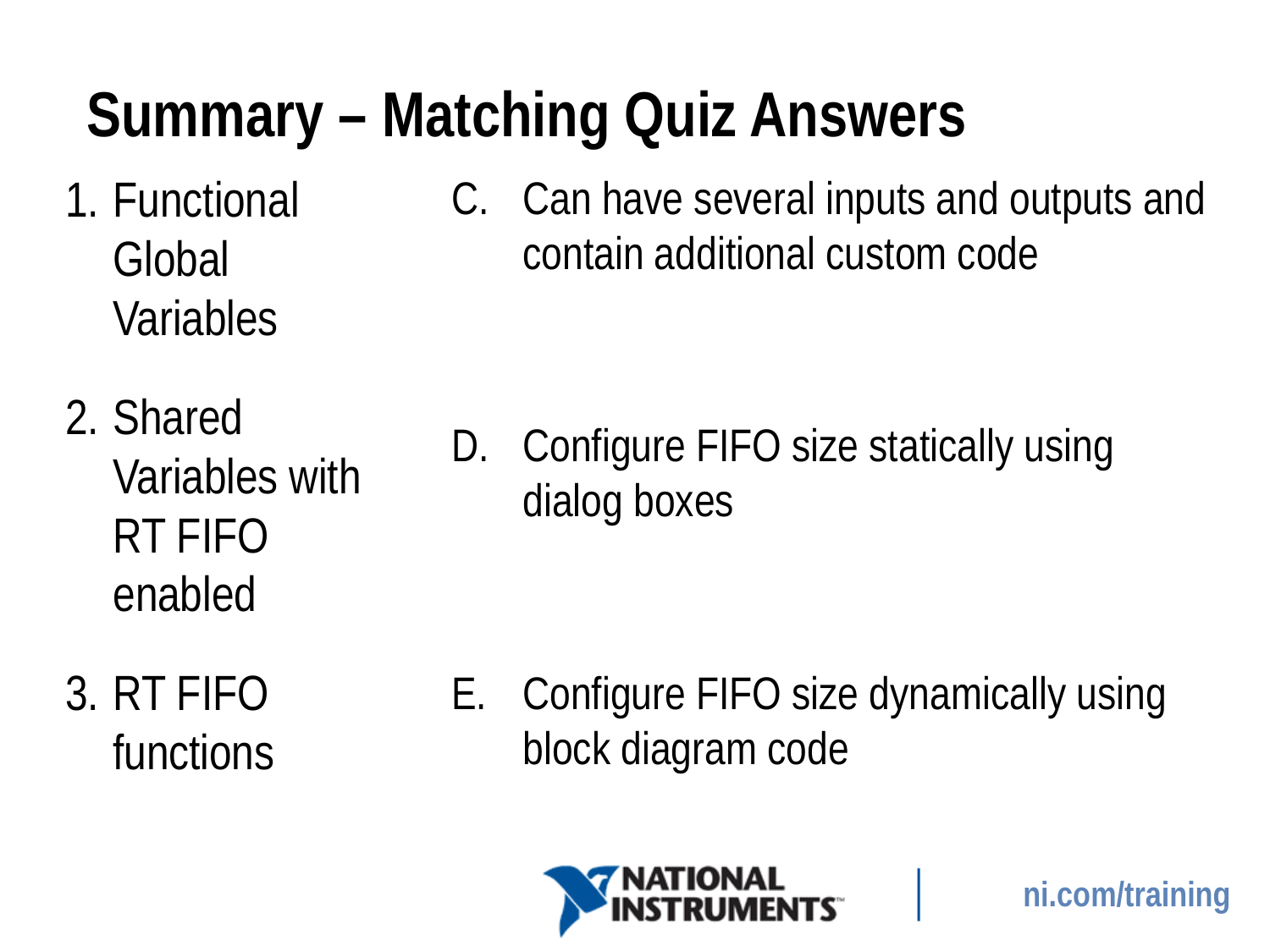

# Summary – Matching Quiz Answers
Functional Global Variables
Shared Variables with RT FIFO enabled
RT FIFO functions
Can have several inputs and outputs and contain additional custom code

Configure FIFO size statically using dialog boxes

Configure FIFO size dynamically using block diagram code